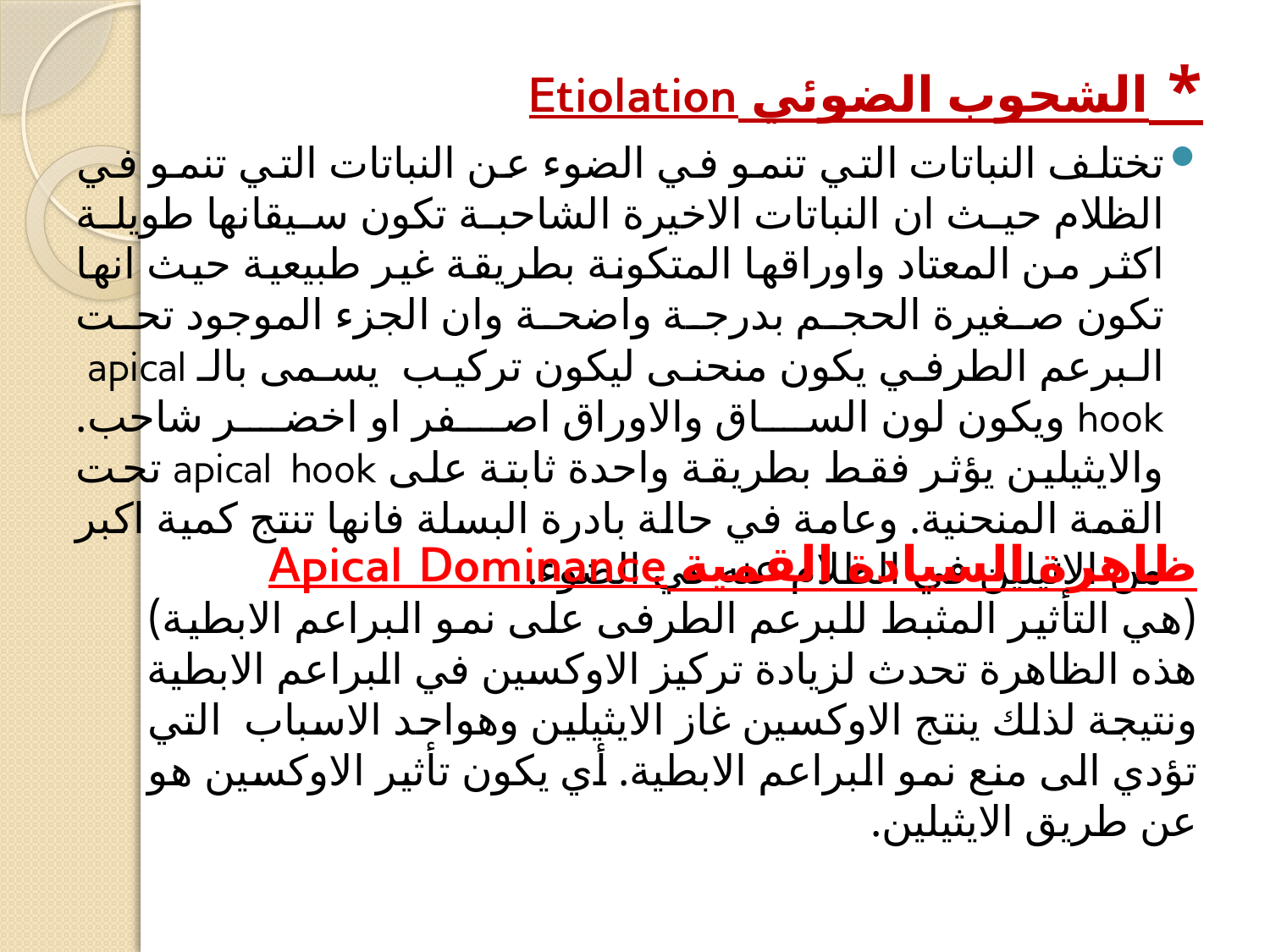

* الشحوب الضوئي Etiolation
تختلف النباتات التي تنمو في الضوء عن النباتات التي تنمو في الظلام حيث ان النباتات الاخيرة الشاحبة تكون سيقانها طويلة اكثر من المعتاد واوراقها المتكونة بطريقة غير طبيعية حيث انها تكون صغيرة الحجم بدرجة واضحة وان الجزء الموجود تحت البرعم الطرفي يكون منحنى ليكون تركيب  يسمى بالـ apical hook ويكون لون الساق والاوراق اصفر او اخضر شاحب. والايثيلين يؤثر فقط بطريقة واحدة ثابتة على apical hook تحت القمة المنحنية. وعامة في حالة بادرة البسلة فانها تنتج كمية اكبر من الاثيلين في الظلام عنه في الضوء.
ظاهرة السيادة القمية Apical Dominance
(هي التأثير المثبط للبرعم الطرفى على نمو البراعم الابطية) هذه الظاهرة تحدث لزيادة تركيز الاوكسين في البراعم الابطية ونتيجة لذلك ينتج الاوكسين غاز الايثيلين وهواحد الاسباب  التي تؤدي الى منع نمو البراعم الابطية. أي يكون تأثير الاوكسين هو عن طريق الايثيلين.